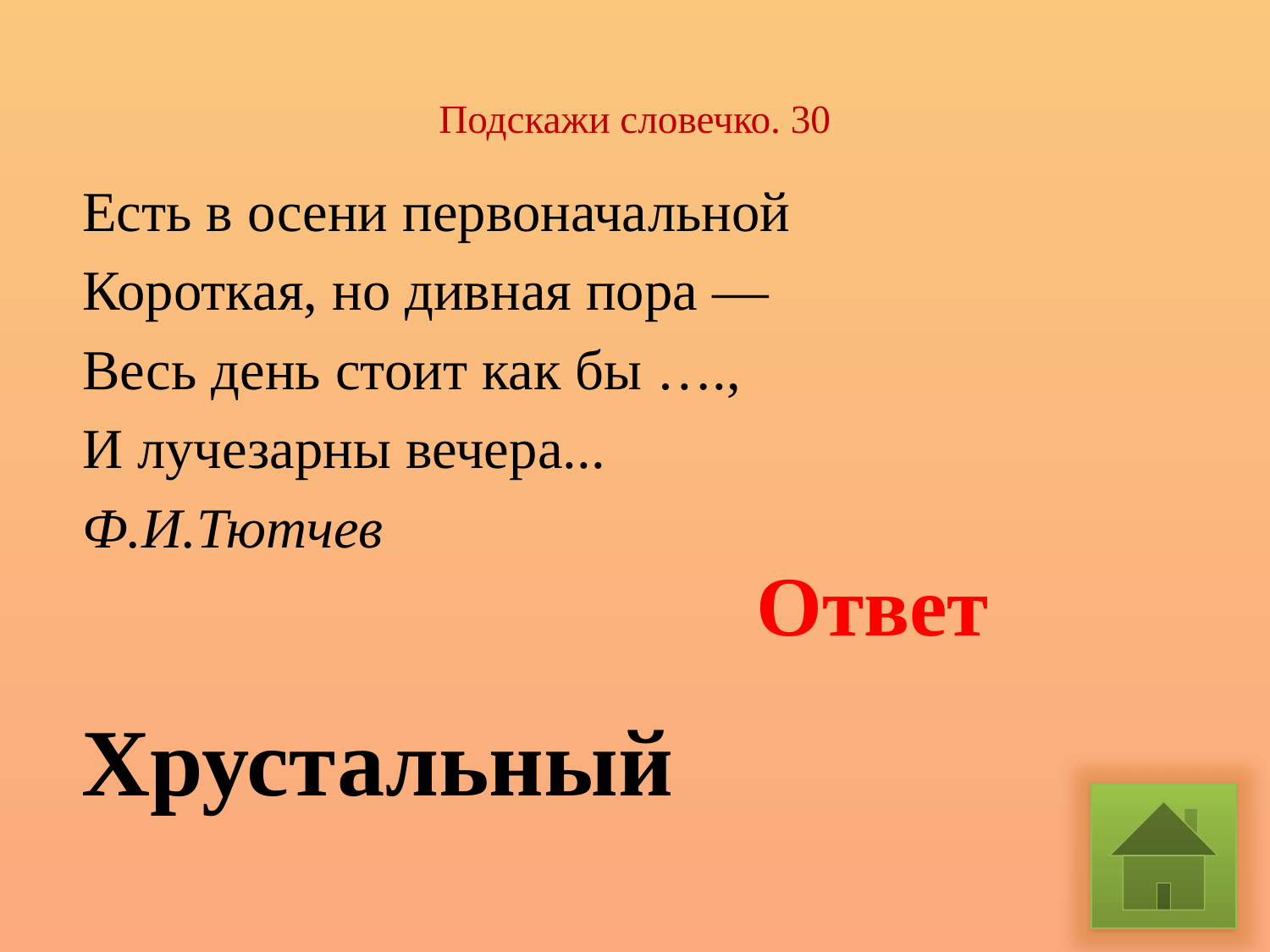

# Подскажи словечко. 30
Есть в осени первоначальной
Короткая, но дивная пора —
Весь день стоит как бы ….,
И лучезарны вечера...
Ф.И.Тютчев
Ответ
Хрустальный